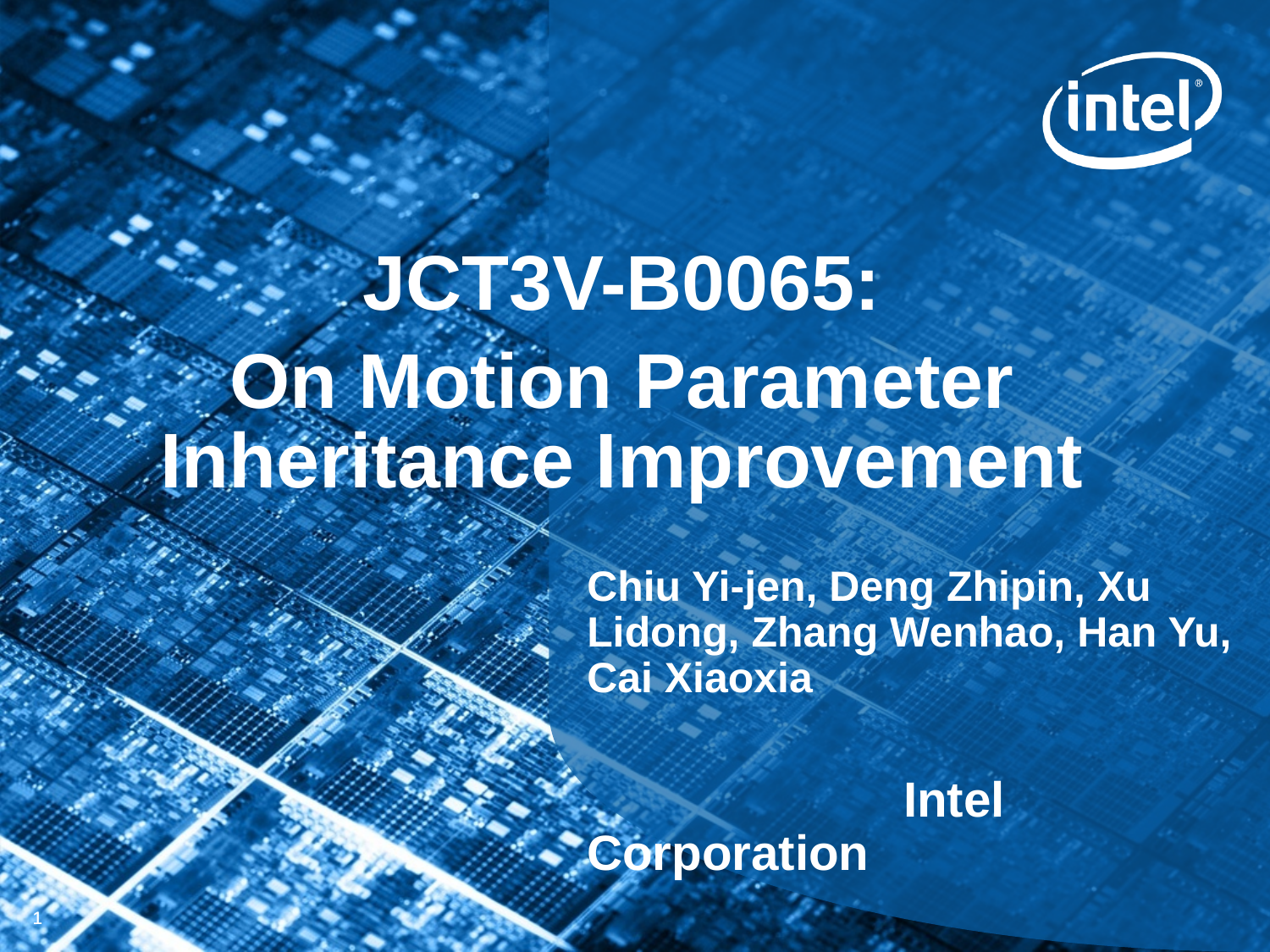

JCT3V-B0065:
On Motion Parameter Inheritance Improvement
Chiu Yi-jen, Deng Zhipin, Xu Lidong, Zhang Wenhao, Han Yu, Cai Xiaoxia

                       Intel Corporation